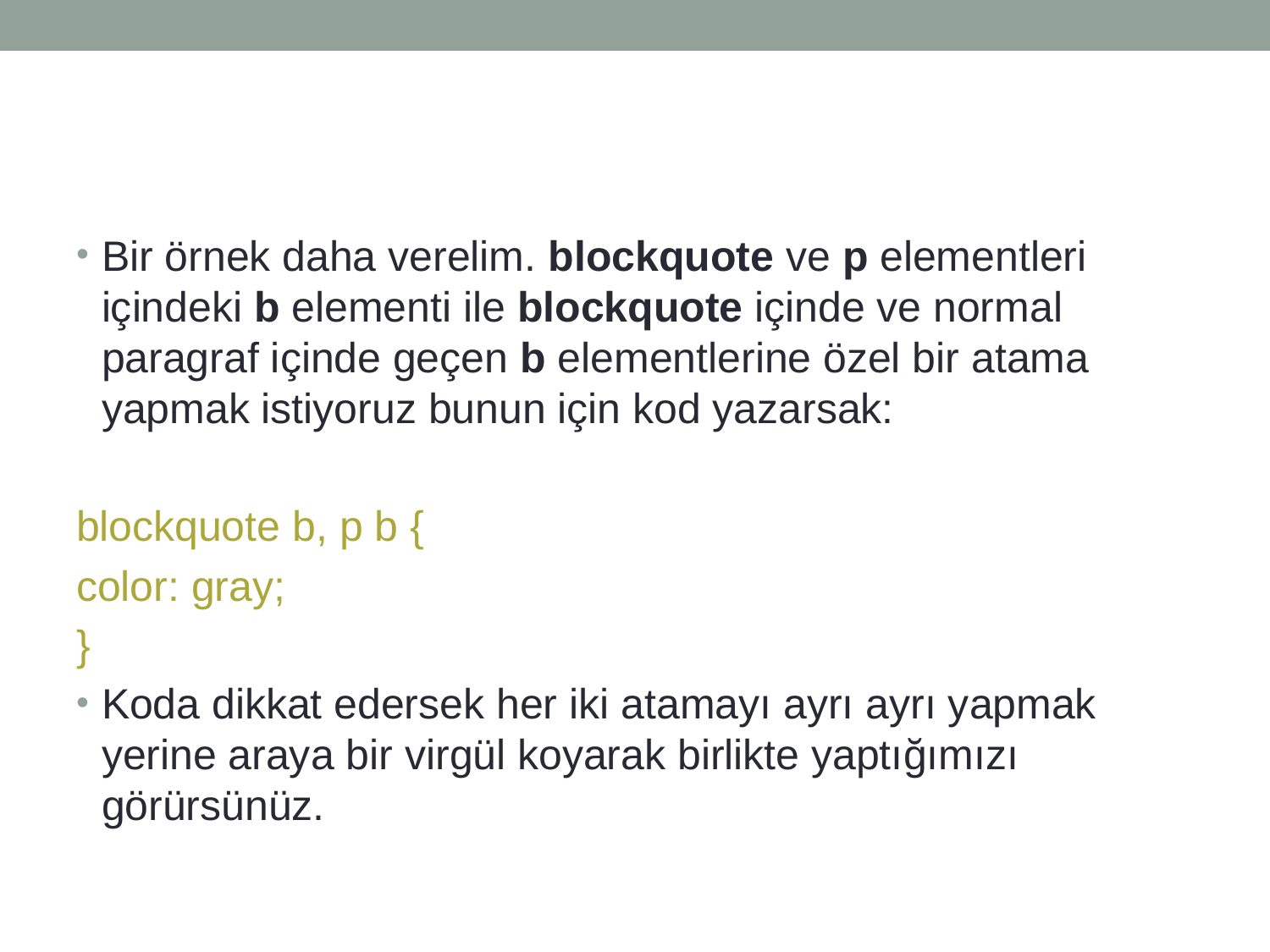

#
Bir örnek daha verelim. blockquote ve p elementleri içindeki b elementi ile blockquote içinde ve normal paragraf içinde geçen b elementlerine özel bir atama yapmak istiyoruz bunun için kod yazarsak:

blockquote b, p b {
color: gray;
}
Koda dikkat edersek her iki atamayı ayrı ayrı yapmak yerine araya bir virgül koyarak birlikte yaptığımızı görürsünüz.